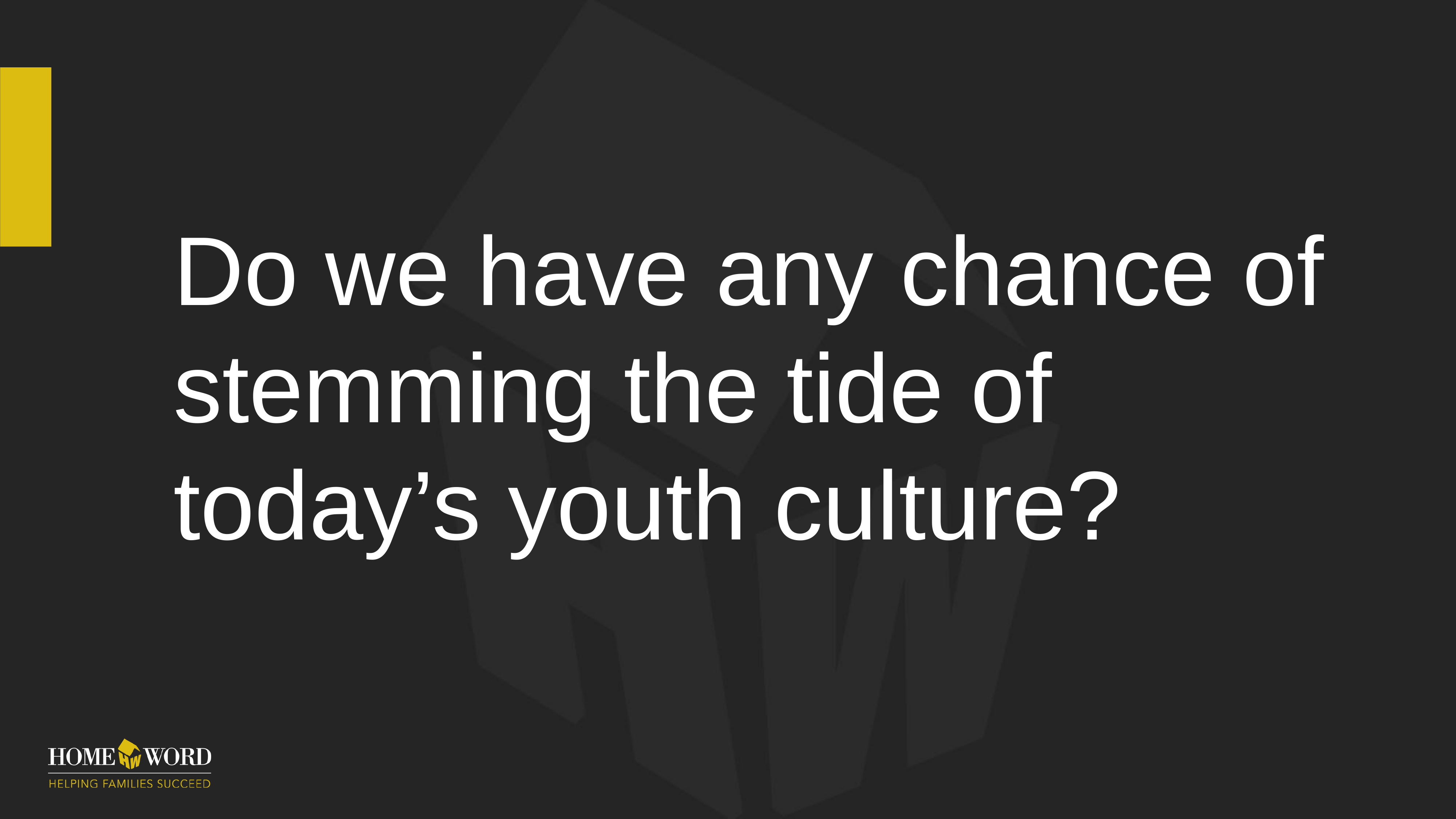

# Do we have any chance of stemming the tide of today’s youth culture?